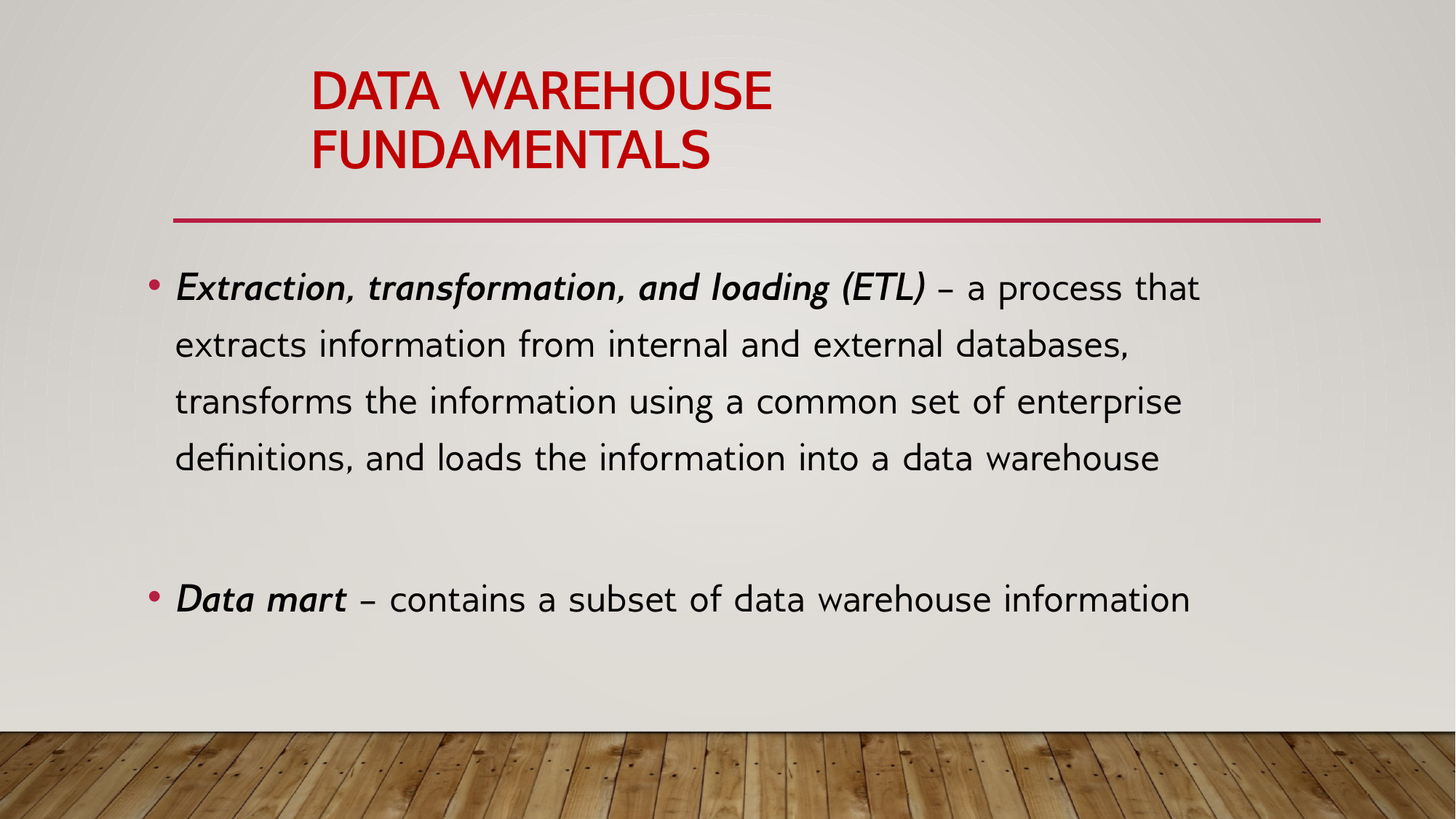

# Data Warehouse Fundamentals
Extraction, transformation, and loading (ETL) – a process that extracts information from internal and external databases, transforms the information using a common set of enterprise definitions, and loads the information into a data warehouse

Data mart – contains a subset of data warehouse information